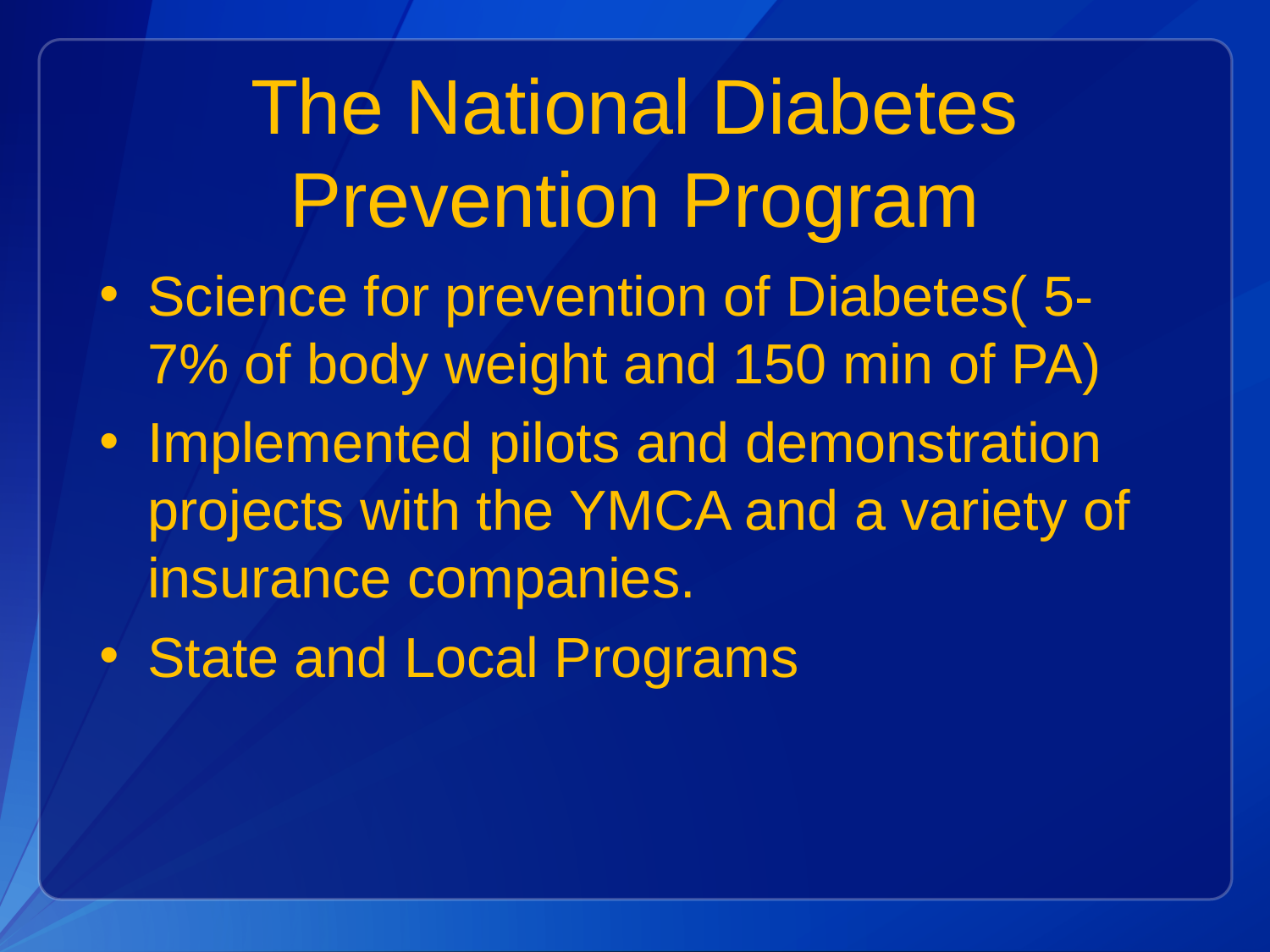

# The National Diabetes Prevention Program
Science for prevention of Diabetes( 5-7% of body weight and 150 min of PA)
Implemented pilots and demonstration projects with the YMCA and a variety of insurance companies.
State and Local Programs